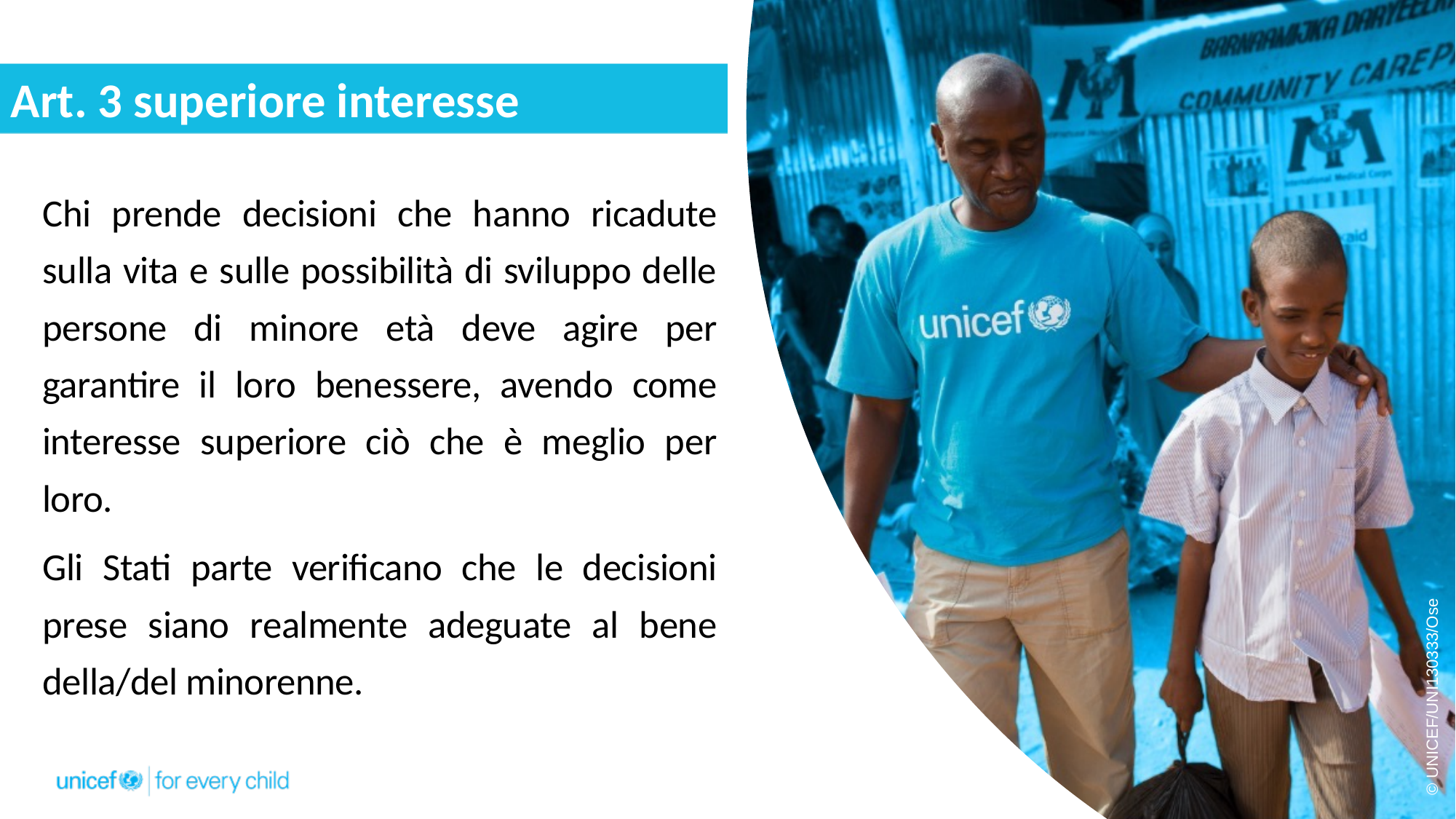

Art. 3 superiore interesse
Chi prende decisioni che hanno ricadute sulla vita e sulle possibilità di sviluppo delle persone di minore età deve agire per garantire il loro benessere, avendo come interesse superiore ciò che è meglio per loro.
Gli Stati parte verificano che le decisioni prese siano realmente adeguate al bene della/del minorenne.